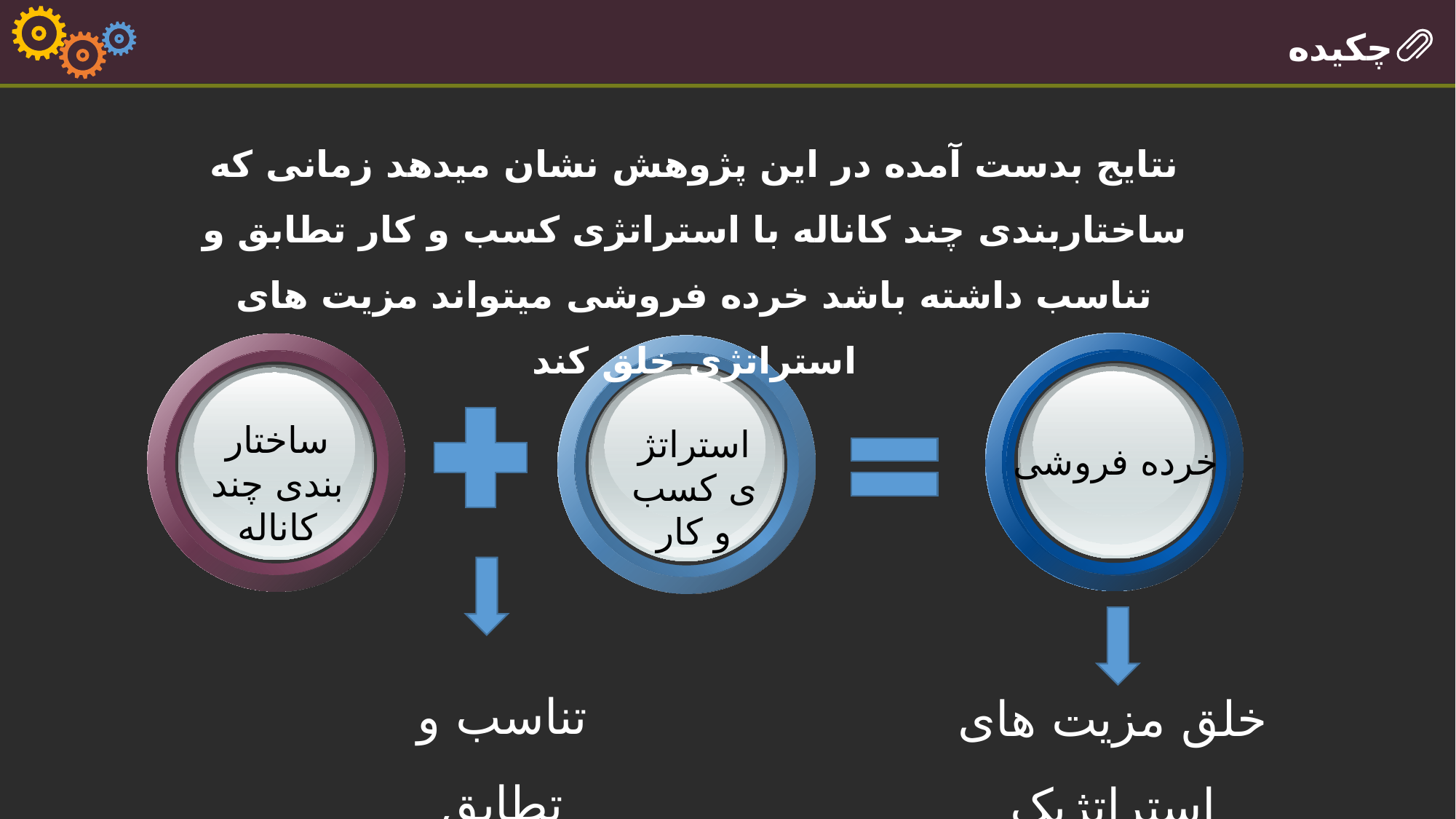

چکیده

نتایج بدست آمده در این پژوهش نشان میدهد زمانی که ساختاربندی چند کاناله با استراتژی کسب و کار تطابق و تناسب داشته باشد خرده فروشی میتواند مزیت های استراتژی خلق کند

ساختار بندی چند کاناله
استراتژی کسب و کار

خرده فروشی

تناسب و تطابق
خلق مزیت های استراتژیک